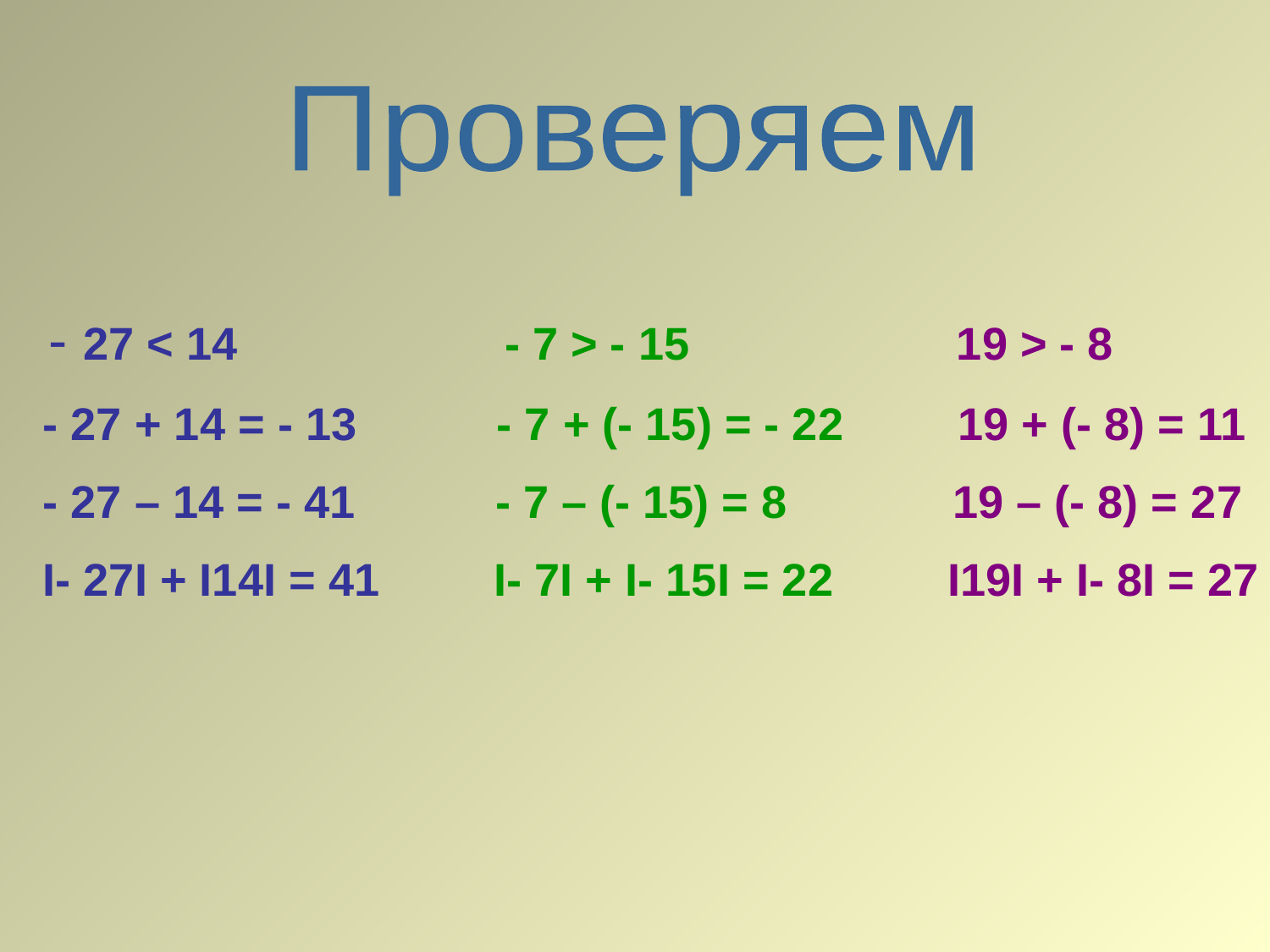

Проверяем
  - 27 < 14                     - 7 > - 15                     19 > - 8
  - 27 + 14 = - 13           - 7 + (- 15) = - 22         19 + (- 8) = 11
  - 27 – 14 = - 41           - 7 – (- 15) = 8             19 – (- 8) = 27
  I- 27I + I14I = 41         I- 7I + I- 15I = 22         I19I + I- 8I = 27